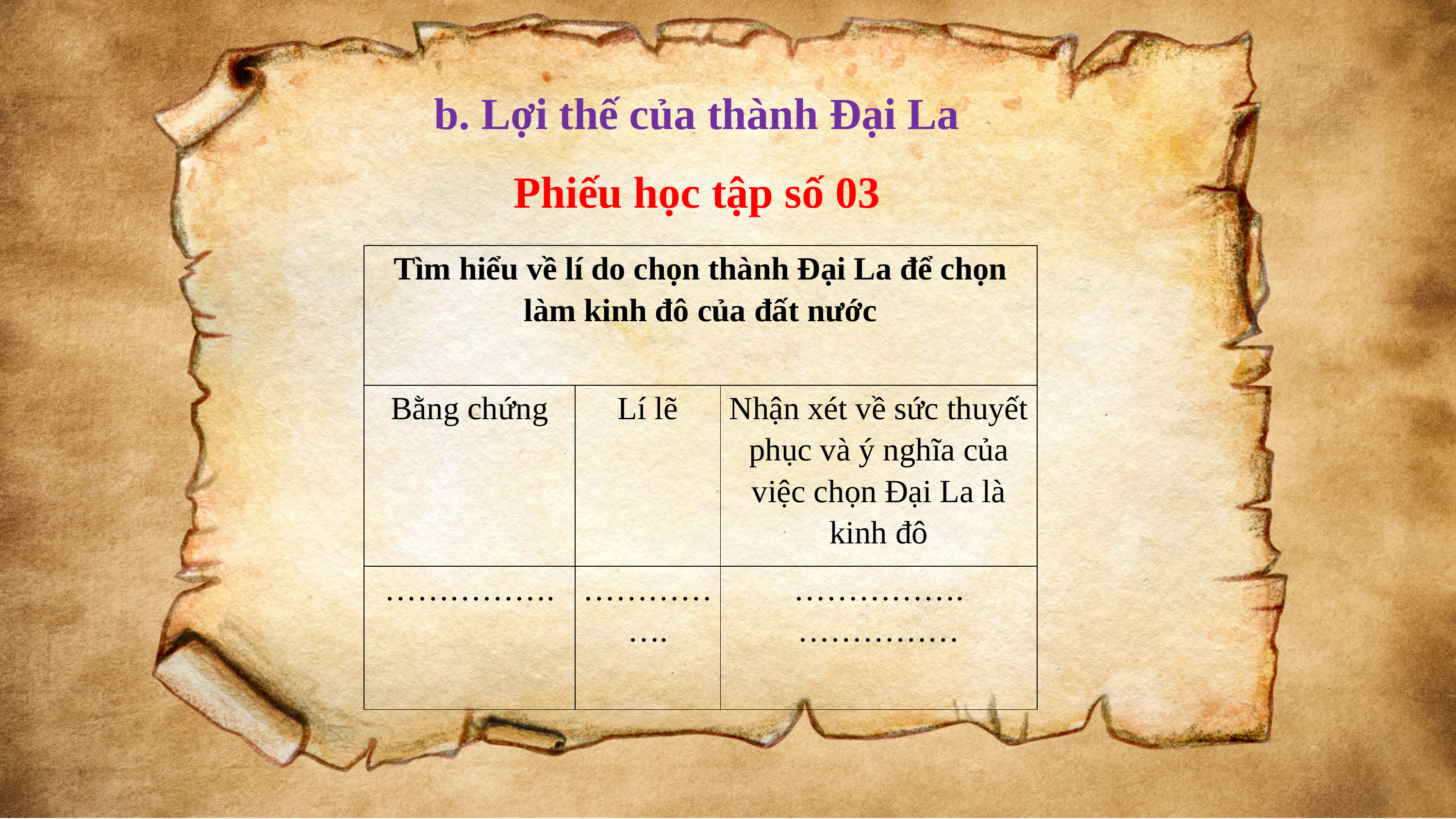

b. Lợi thế của thành Đại La
Phiếu học tập số 03
| Tìm hiểu về lí do chọn thành Đại La để chọn làm kinh đô của đất nước |  |  |
| --- | --- | --- |
| Bằng chứng | Lí lẽ | Nhận xét về sức thuyết phục và ý nghĩa của việc chọn Đại La là kinh đô |
| ……………. | ……………. | ……………. …………… |